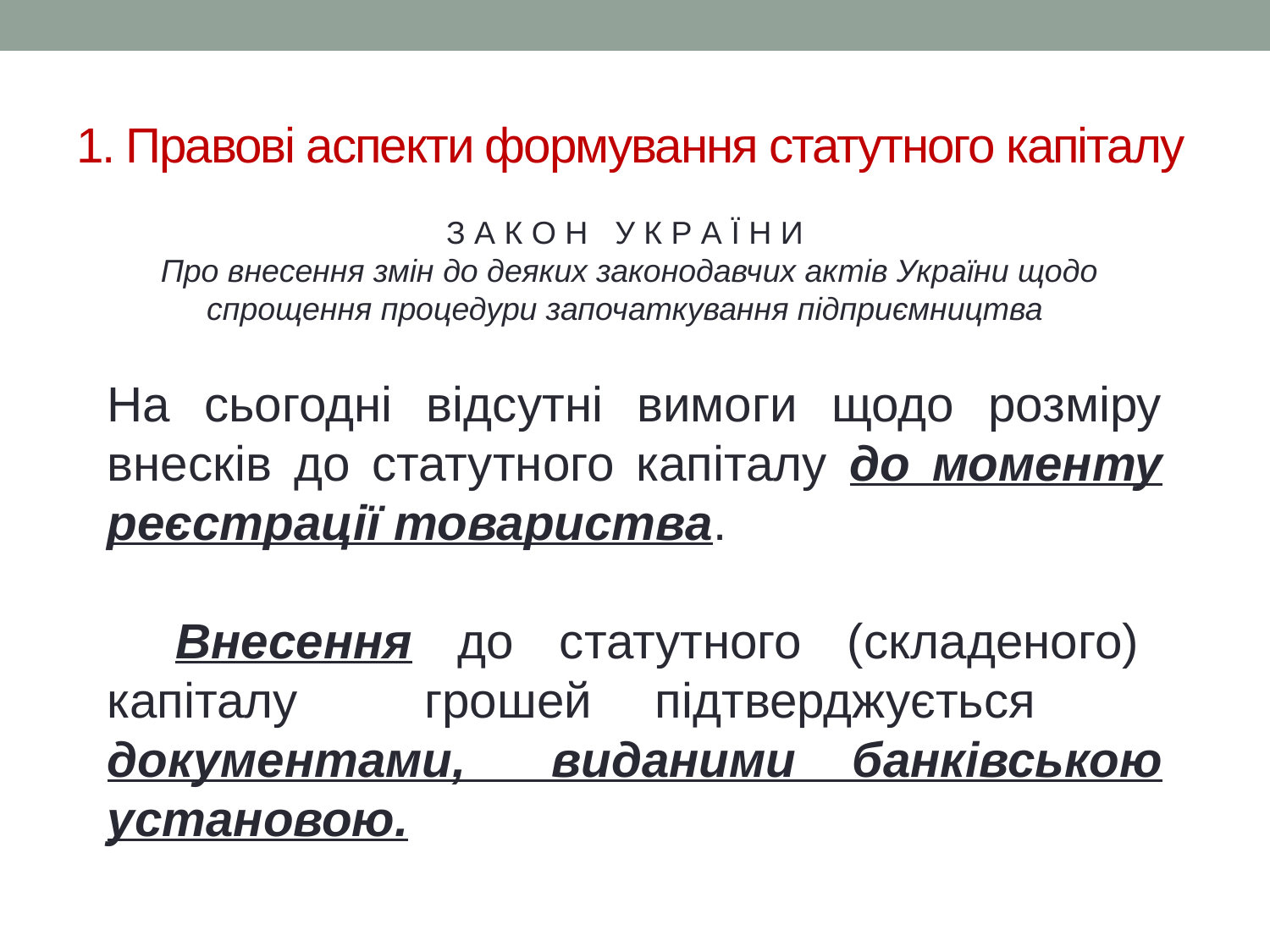

# 1. Правові аспекти формування статутного капіталу
З А К О Н   У К Р А Ї Н И
Про внесення змін до деяких законодавчих актів України щодо спрощення процедури започаткування підприємництва
На сьогодні відсутні вимоги щодо розміру внесків до статутного капіталу до моменту реєстрації товариства.

   Внесення  до  статутного  (складеного)  капіталу  грошей підтверджується   документами,   виданими  банківською установою.